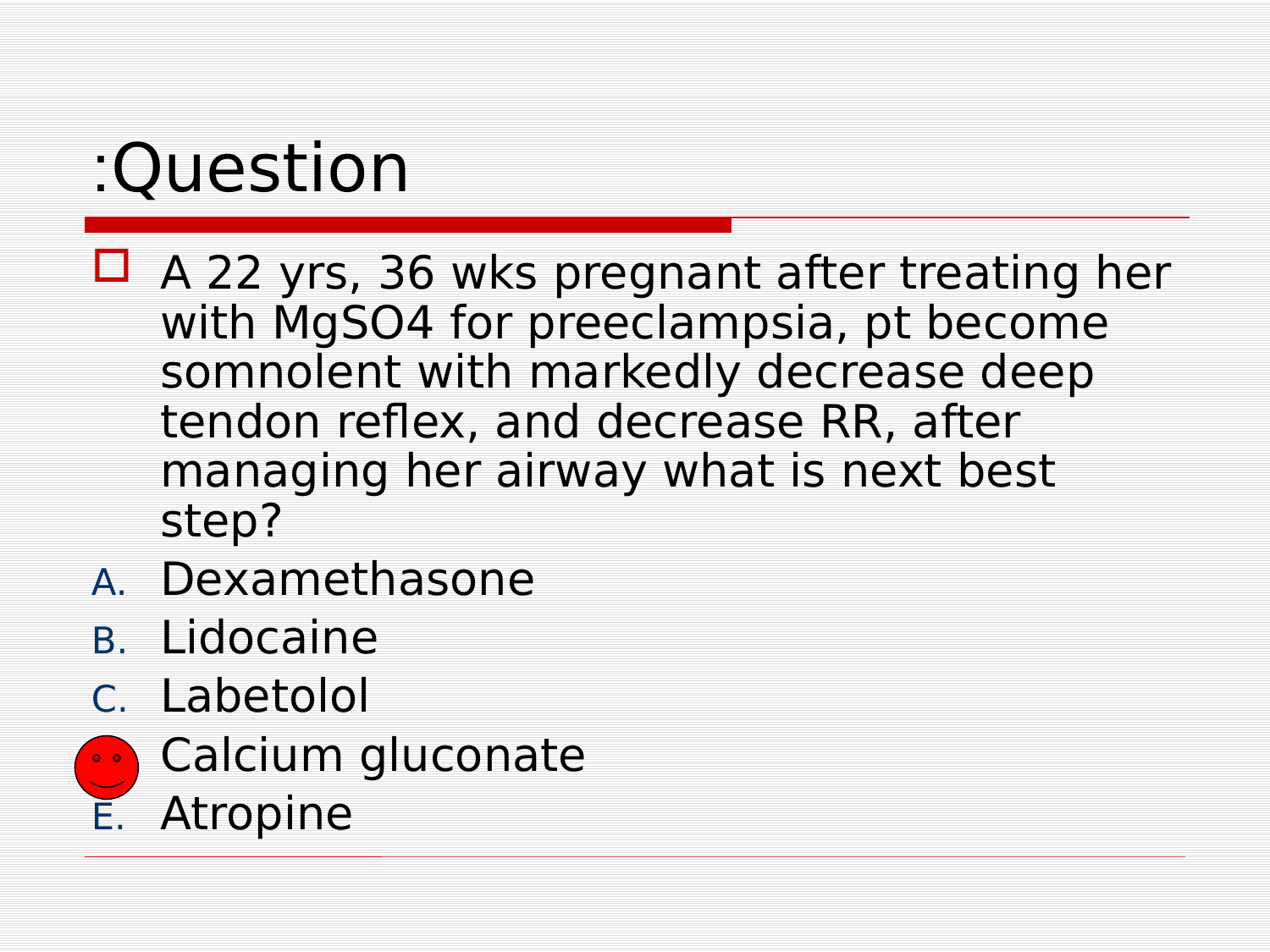

# Question:
A 22 yrs, 36 wks pregnant after treating her with MgSO4 for preeclampsia, pt become somnolent with markedly decrease deep tendon reflex, and decrease RR, after managing her airway what is next best step?
Dexamethasone
Lidocaine
Labetolol
Calcium gluconate
Atropine